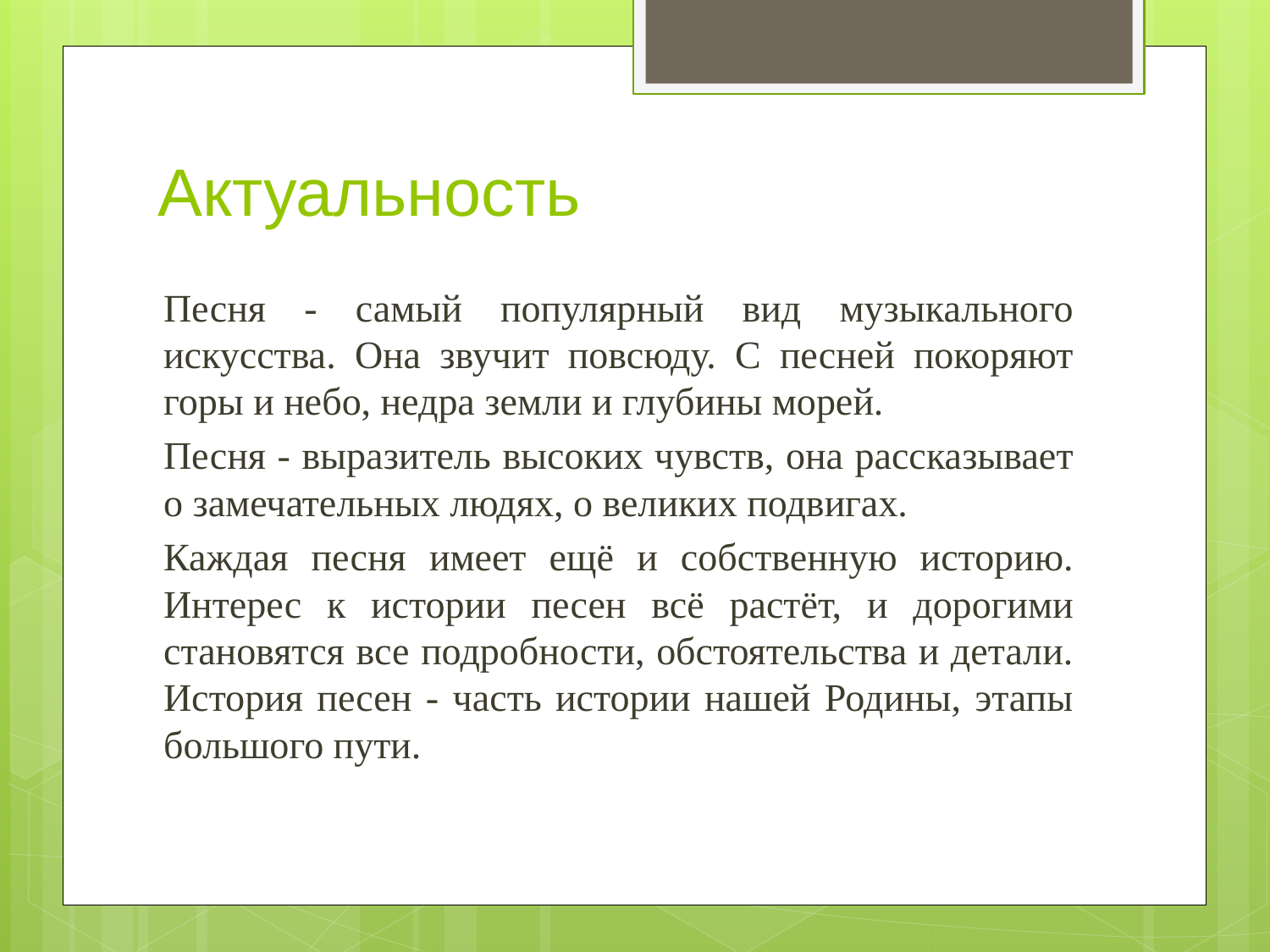

# Актуальность
	Песня - самый популярный вид музыкального искусства. Она звучит повсюду. С песней покоряют горы и небо, недра земли и глубины морей.
	Песня - выразитель высоких чувств, она рассказывает о замечательных людях, о великих подвигах.
	Каждая песня имеет ещё и собственную историю. Интерес к истории песен всё растёт, и дорогими становятся все подробности, обстоятельства и детали. История песен - часть истории нашей Родины, этапы большого пути.